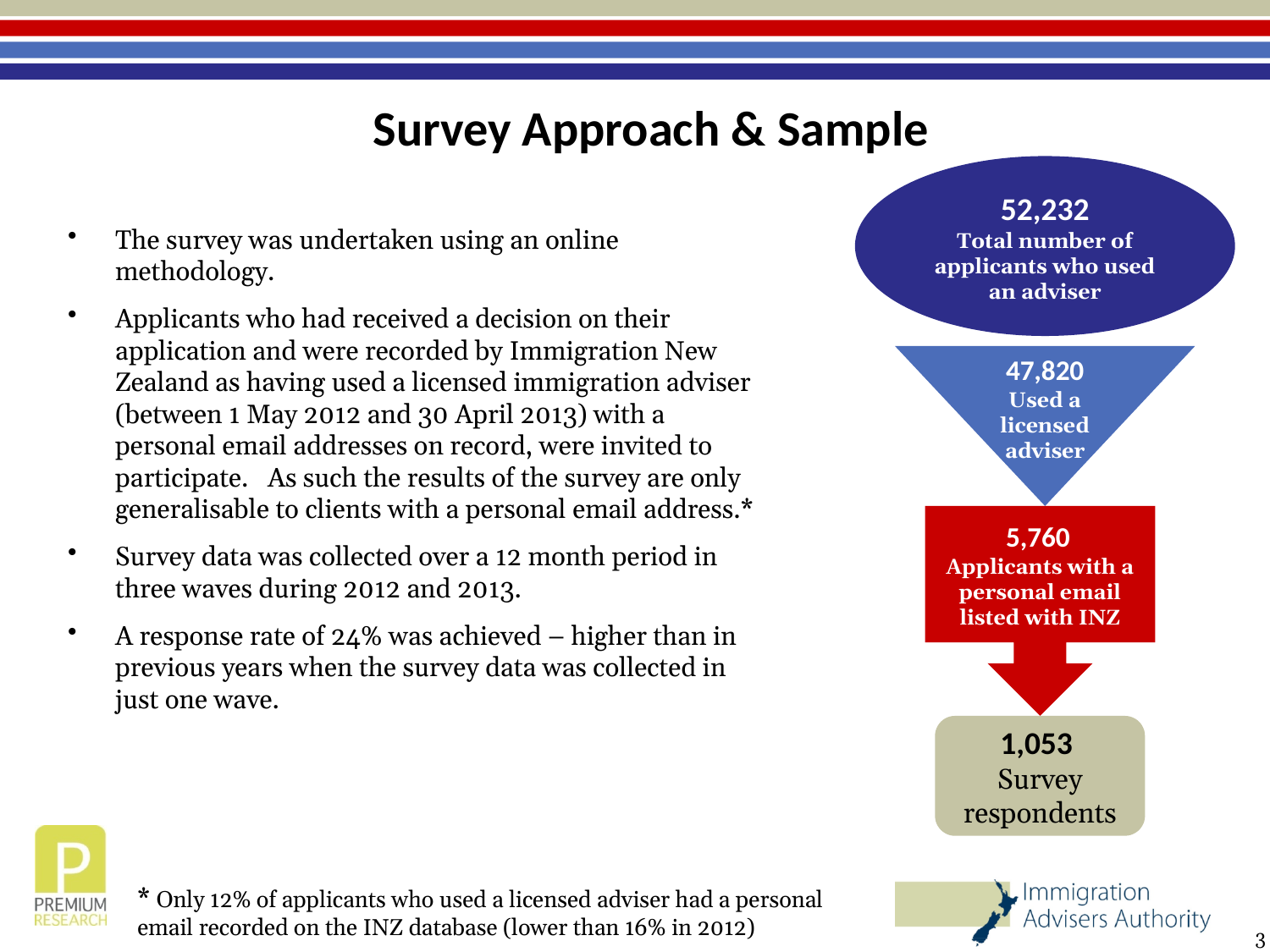

Survey Approach & Sample
52,232
Total number of applicants who used an adviser
The survey was undertaken using an online methodology.
Applicants who had received a decision on their application and were recorded by Immigration New Zealand as having used a licensed immigration adviser (between 1 May 2012 and 30 April 2013) with a personal email addresses on record, were invited to participate.   As such the results of the survey are only generalisable to clients with a personal email address.*
Survey data was collected over a 12 month period in three waves during 2012 and 2013.
A response rate of 24% was achieved – higher than in previous years when the survey data was collected in just one wave.

47,820
Used a licensed adviser
5,760
Applicants with a personal email listed with INZ
1,053
Survey respondents

* Only 12% of applicants who used a licensed adviser had a personal email recorded on the INZ database (lower than 16% in 2012)
3